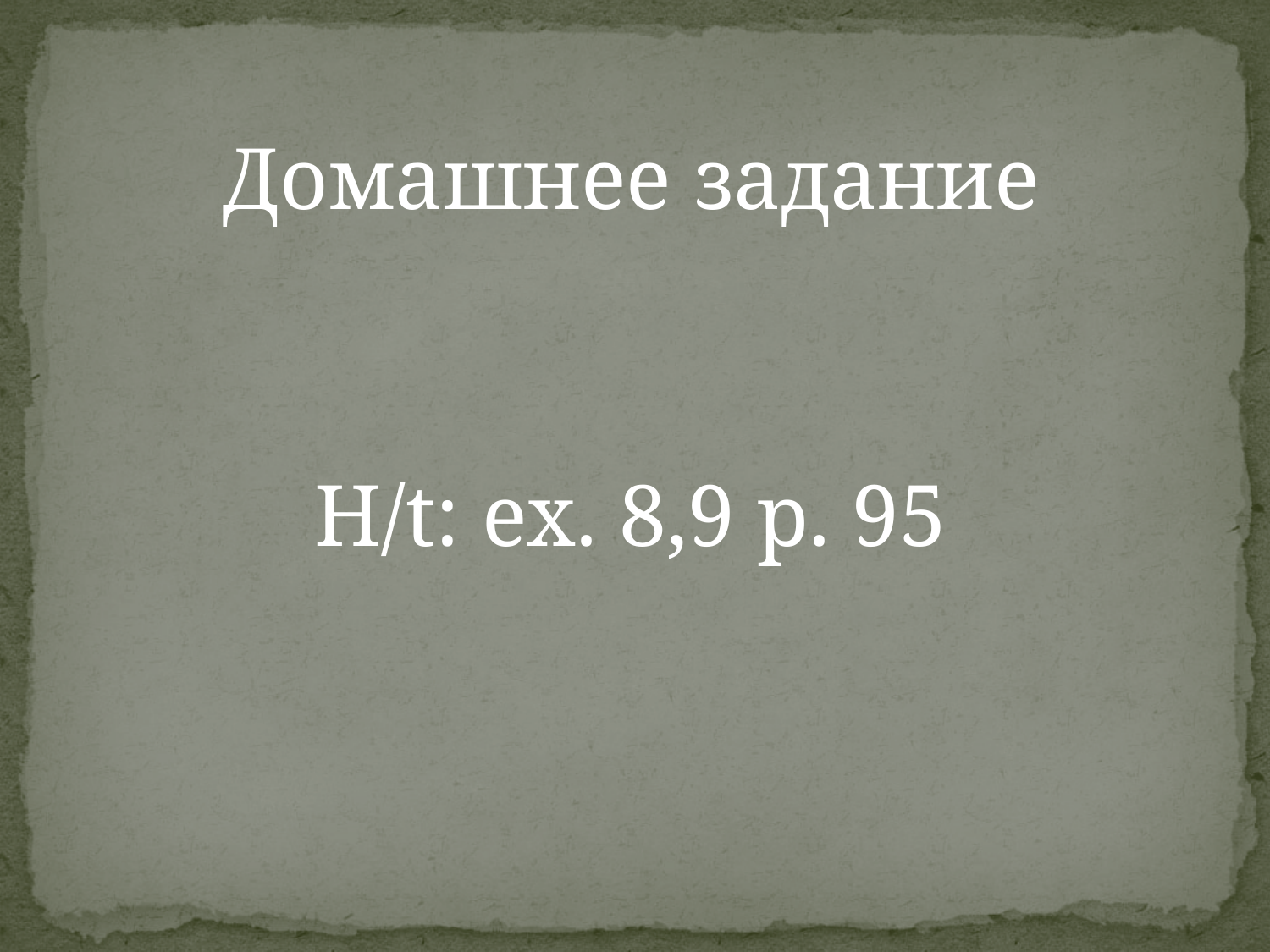

Домашнее задание

H/t: ex. 8,9 p. 95